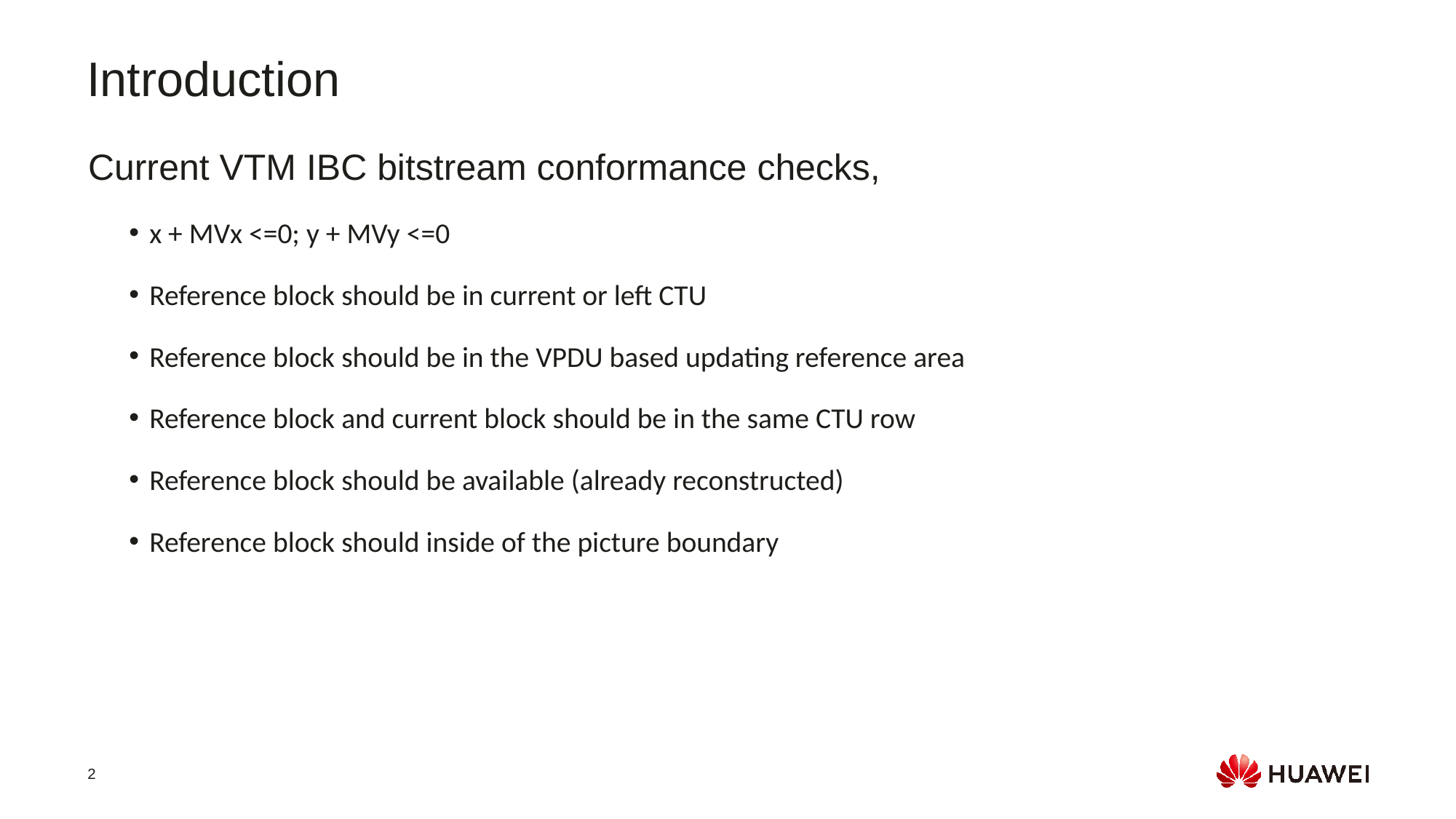

Introduction
Current VTM IBC bitstream conformance checks,
	x + MVx <=0; y + MVy <=0
	Reference block should be in current or left CTU
	Reference block should be in the VPDU based updating reference area
	Reference block and current block should be in the same CTU row
	Reference block should be available (already reconstructed)
	Reference block should inside of the picture boundary